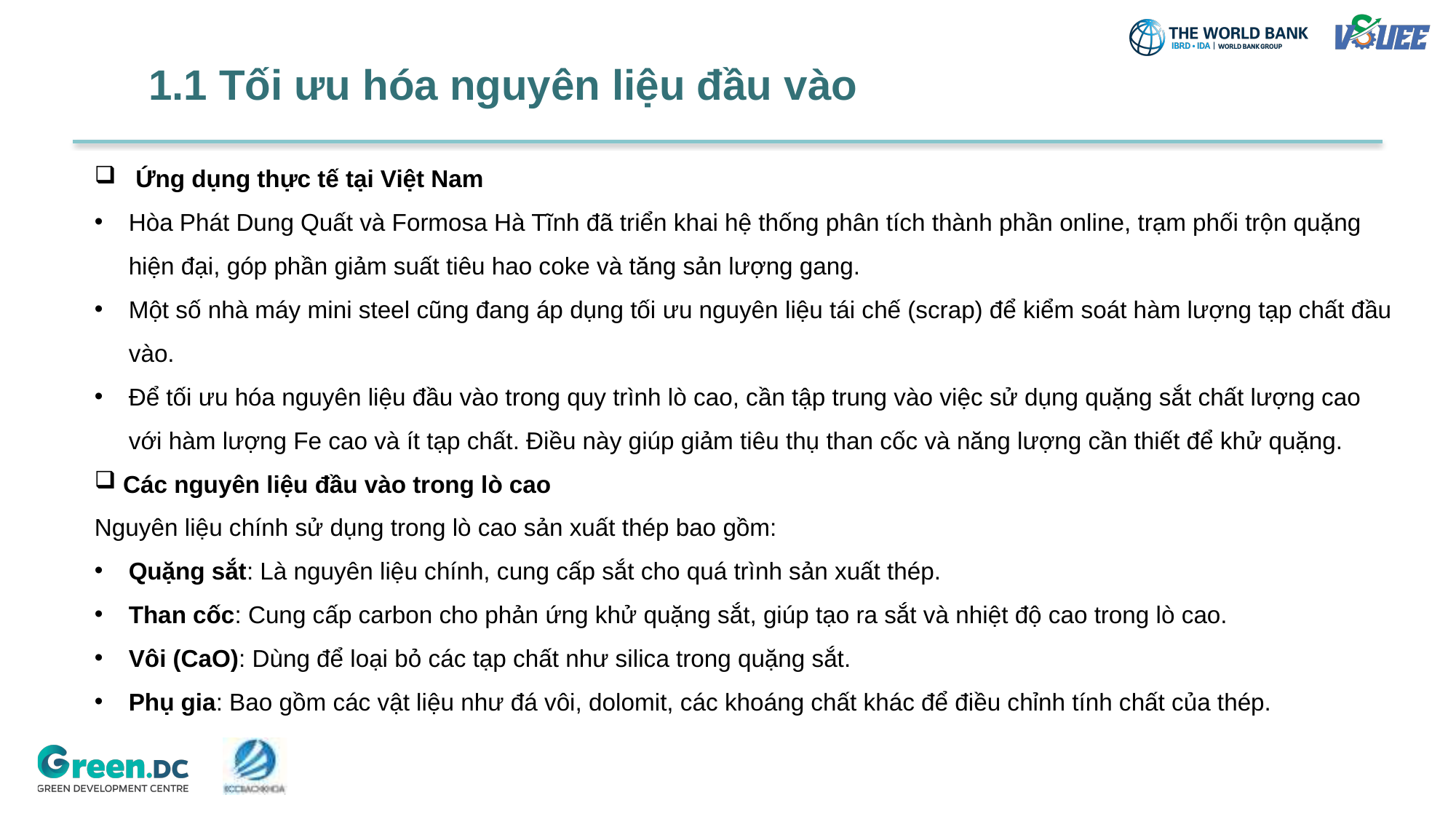

1.1 Tối ưu hóa nguyên liệu đầu vào

Ứng dụng thực tế tại Việt Nam
Hòa Phát Dung Quất và Formosa Hà Tĩnh đã triển khai hệ thống phân tích thành phần online, trạm phối trộn quặng hiện đại, góp phần giảm suất tiêu hao coke và tăng sản lượng gang.
Một số nhà máy mini steel cũng đang áp dụng tối ưu nguyên liệu tái chế (scrap) để kiểm soát hàm lượng tạp chất đầu vào.
Để tối ưu hóa nguyên liệu đầu vào trong quy trình lò cao, cần tập trung vào việc sử dụng quặng sắt chất lượng cao với hàm lượng Fe cao và ít tạp chất. Điều này giúp giảm tiêu thụ than cốc và năng lượng cần thiết để khử quặng.
Các nguyên liệu đầu vào trong lò cao
Nguyên liệu chính sử dụng trong lò cao sản xuất thép bao gồm:
Quặng sắt: Là nguyên liệu chính, cung cấp sắt cho quá trình sản xuất thép.
Than cốc: Cung cấp carbon cho phản ứng khử quặng sắt, giúp tạo ra sắt và nhiệt độ cao trong lò cao.
Vôi (CaO): Dùng để loại bỏ các tạp chất như silica trong quặng sắt.
Phụ gia: Bao gồm các vật liệu như đá vôi, dolomit, các khoáng chất khác để điều chỉnh tính chất của thép.